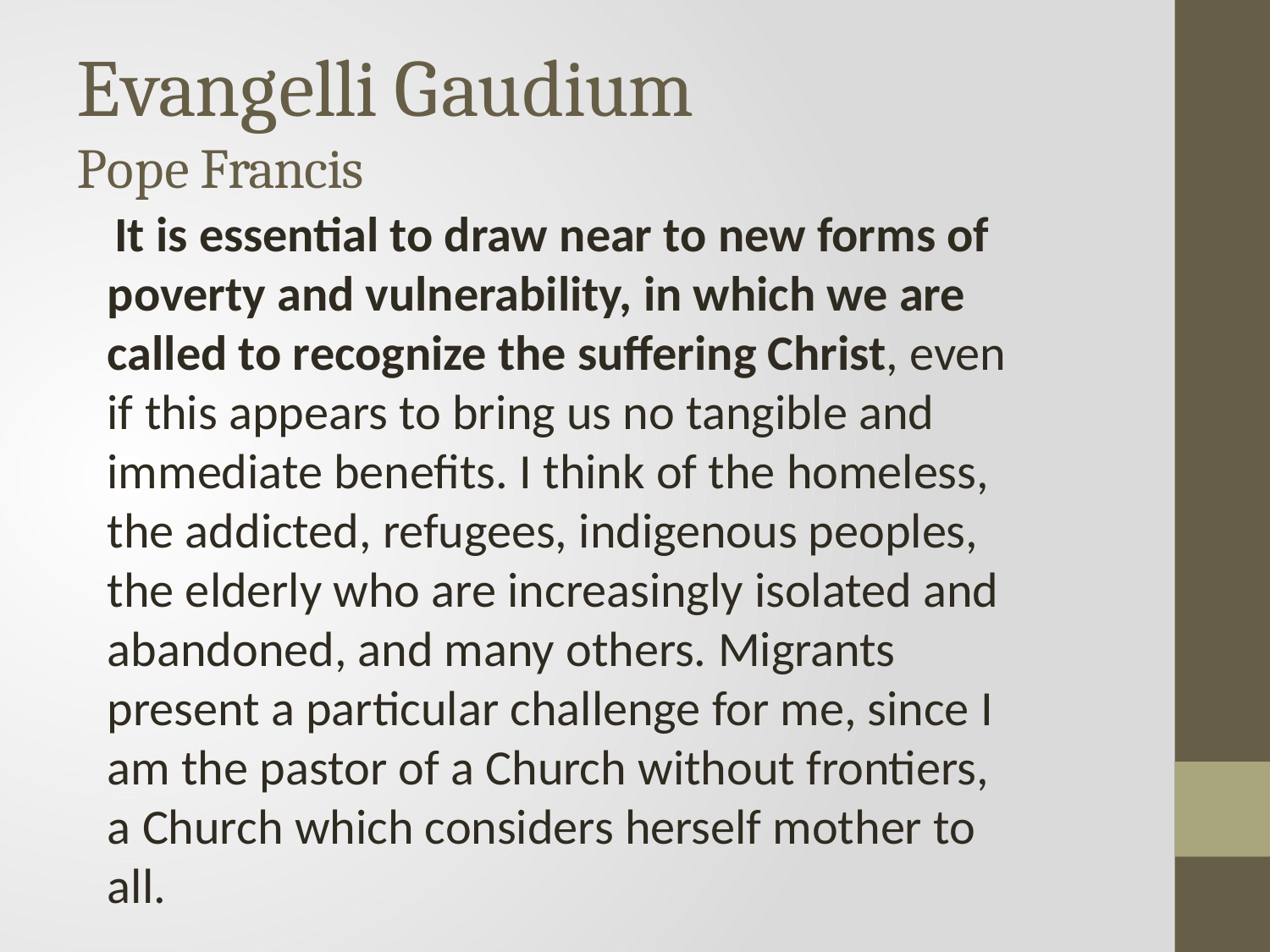

# Evangelli Gaudium Pope Francis
 It is essential to draw near to new forms of poverty and vulnerability, in which we are called to recognize the suffering Christ, even if this appears to bring us no tangible and immediate benefits. I think of the homeless, the addicted, refugees, indigenous peoples, the elderly who are increasingly isolated and abandoned, and many others. Migrants present a particular challenge for me, since I am the pastor of a Church without frontiers, a Church which considers herself mother to all.